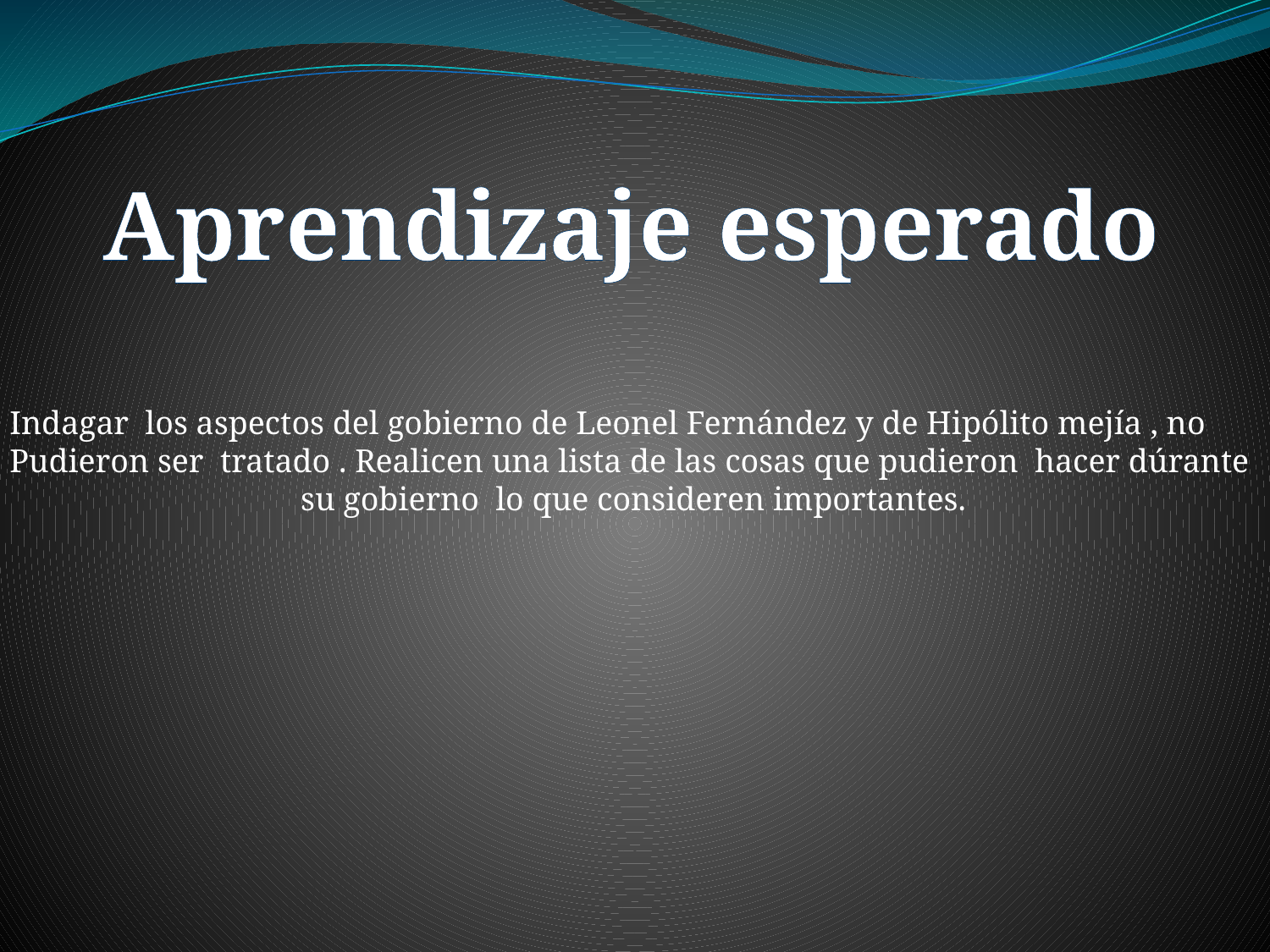

Aprendizaje esperado
Indagar  los aspectos del gobierno de Leonel Fernández y de Hipólito mejía , no
Pudieron ser  tratado . Realicen una lista de las cosas que pudieron  hacer dúrante
su gobierno  lo que consideren importantes.